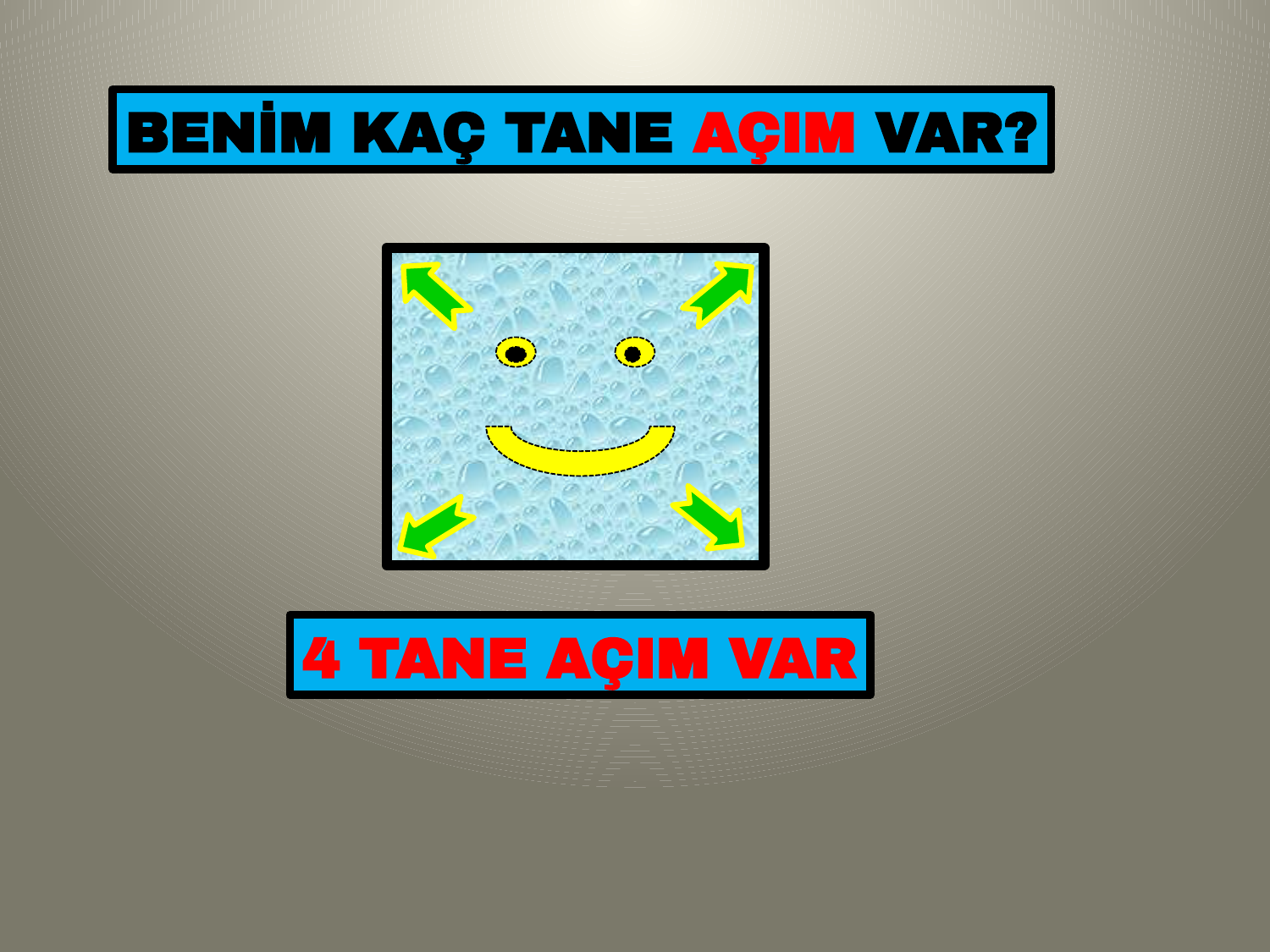

BENİM KAÇ TANE AÇIM VAR?

4 TANE AÇIM VAR